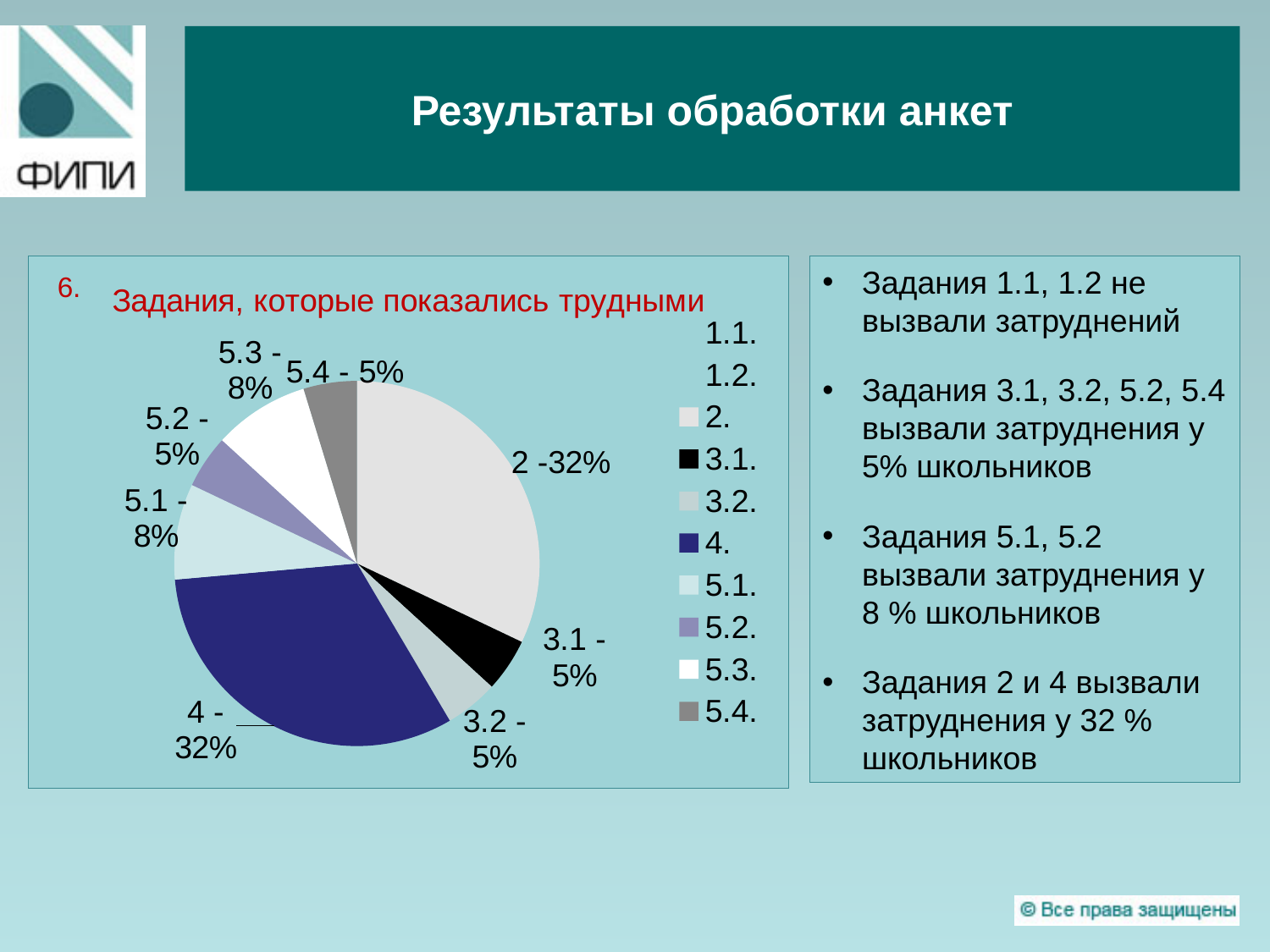

Результаты обработки анкет

### Chart: Задания, которые показались трудными

| Category | Задания |
|---|---|
| 1.1. | 0.0 |
| 1.2. | 0.0 |
| 2.  | 0.34 |
| 3.1. | 0.05 |
| 3.2.  | 0.05 |
| 4.  | 0.34 |
| 5.1. | 0.09000000000000002 |
| 5.2. | 0.05 |
| 5.3.  | 0.09000000000000002 |
| 5.4. | 0.05 |
Задания 1.1, 1.2 не вызвали затруднений
Задания 3.1, 3.2, 5.2, 5.4 вызвали затруднения у 5% школьников
Задания 5.1, 5.2 вызвали затруднения у 8 % школьников
Задания 2 и 4 вызвали затруднения у 32 % школьников
6.